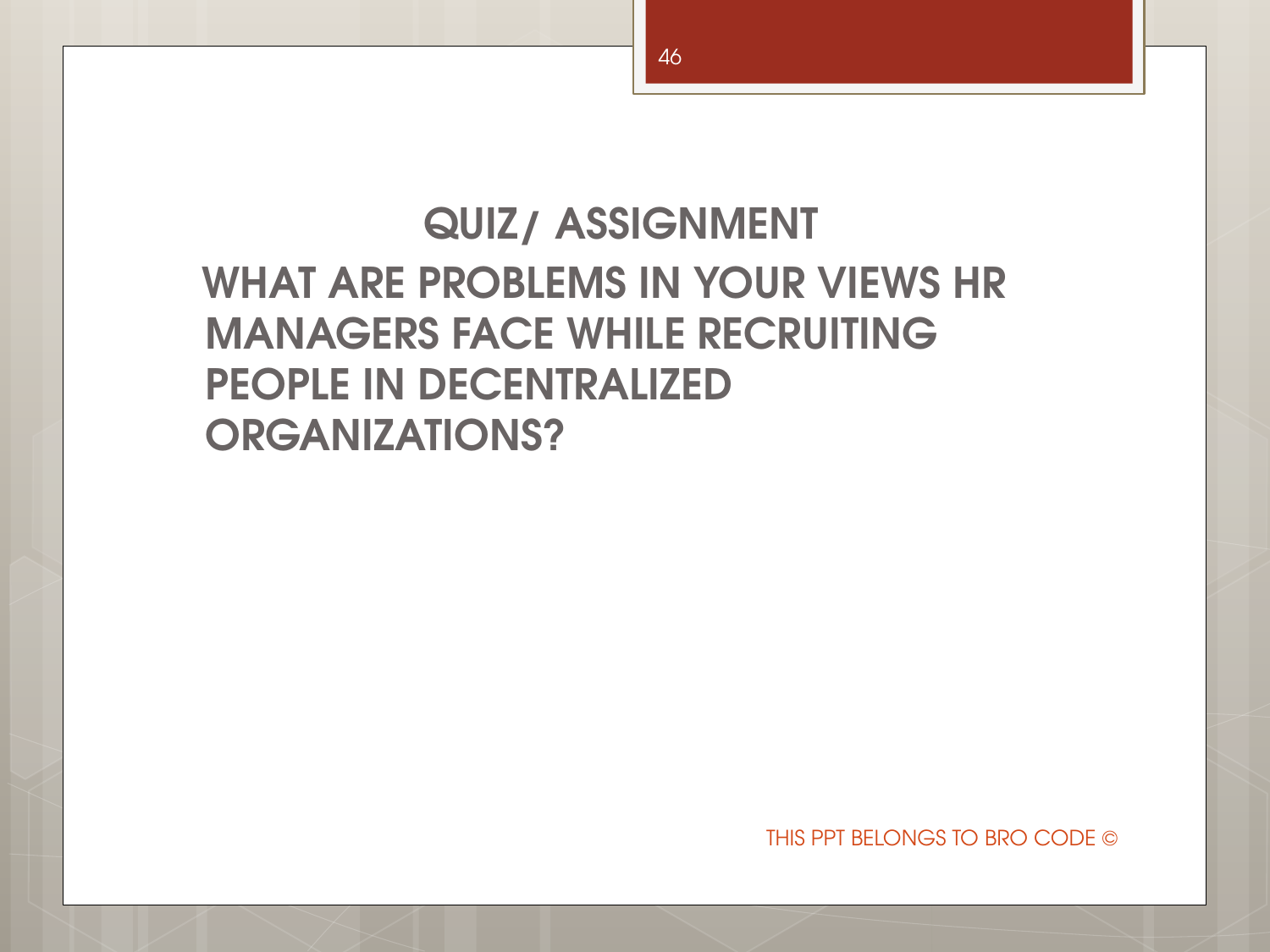

46
                      QUIZ/ ASSIGNMENT
   WHAT ARE PROBLEMS IN YOUR VIEWS HR MANAGERS FACE WHILE RECRUITING PEOPLE IN DECENTRALIZED ORGANIZATIONS?
THIS PPT BELONGS TO BRO CODE ©